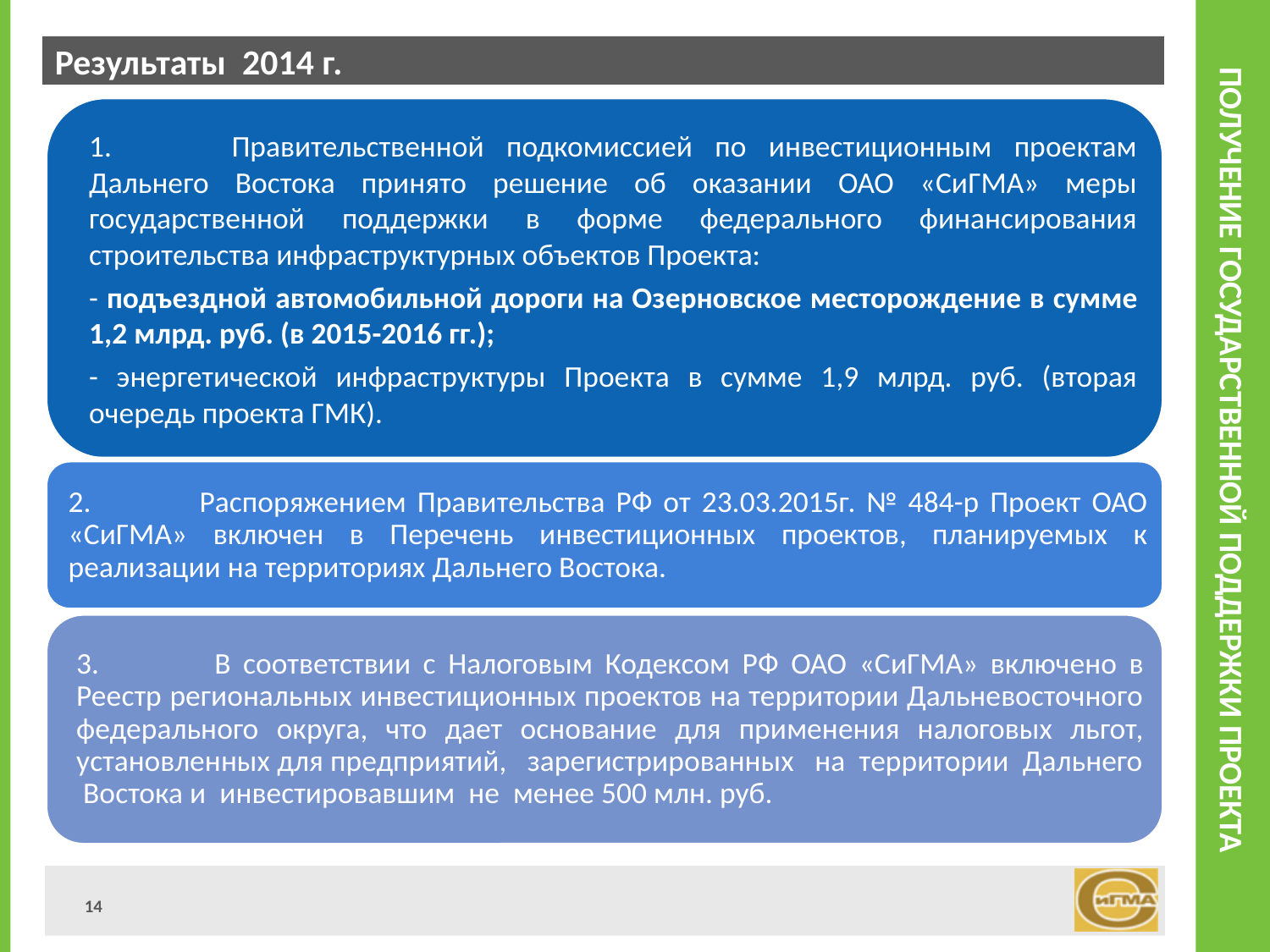

Результаты  2014 г.
# Получение государственной поддержки Проекта

1. 	Правительственной подкомиссией по инвестиционным проектам Дальнего Востока принято решение об оказании ОАО «СиГМА» меры государственной поддержки в форме федерального финансирования строительства инфраструктурных объектов Проекта:
- подъездной автомобильной дороги на Озерновское месторождение в сумме 1,2 млрд. руб. (в 2015-2016 гг.);
- энергетической инфраструктуры Проекта в сумме 1,9 млрд. руб. (вторая очередь проекта ГМК).
2. 	Распоряжением Правительства РФ от 23.03.2015г. № 484-р Проект ОАО «СиГМА» включен в Перечень инвестиционных проектов, планируемых к реализации на территориях Дальнего Востока.
3.  	В соответствии с Налоговым Кодексом РФ ОАО «СиГМА» включено в Реестр региональных инвестиционных проектов на территории Дальневосточного федерального округа, что дает основание для применения налоговых льгот, установленных для предприятий,   зарегистрированных   на  территории  Дальнего  Востока и  инвестировавшим  не  менее 500 млн. руб.
RUSSIAN FEDERATION
14